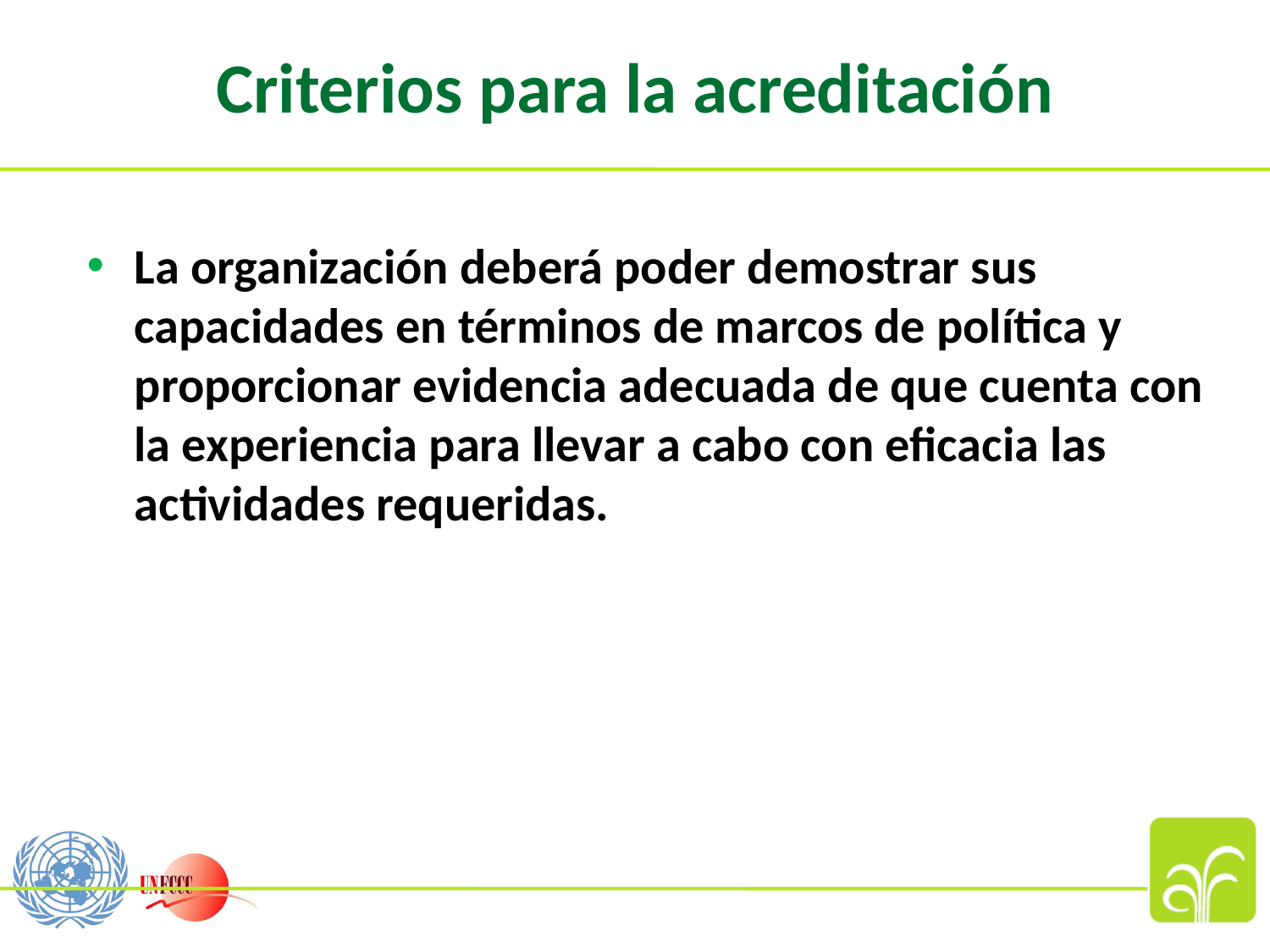

# Criterios para la acreditación
La organización deberá poder demostrar sus capacidades en términos de marcos de política y proporcionar evidencia adecuada de que cuenta con la experiencia para llevar a cabo con eficacia las actividades requeridas.